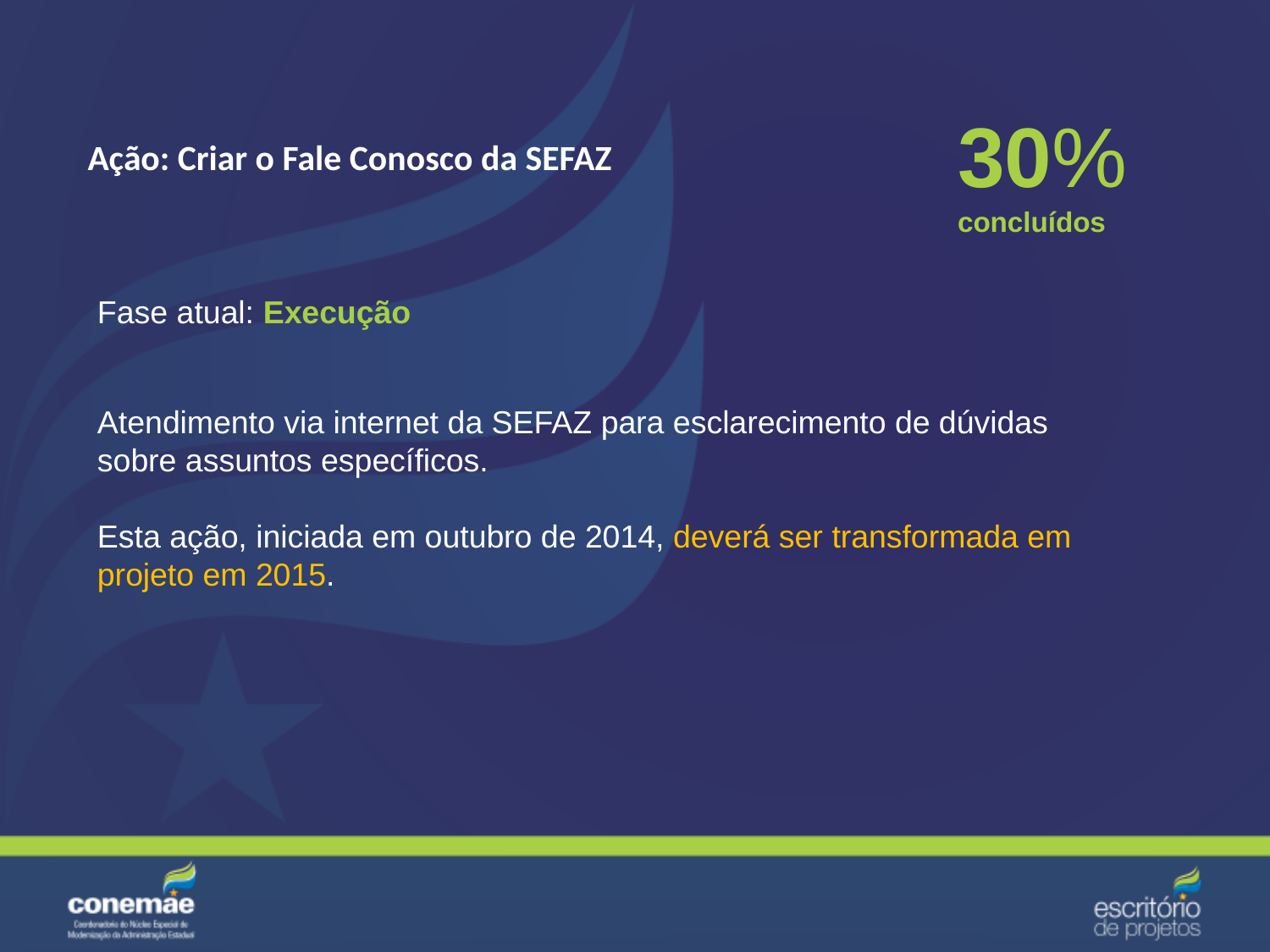

# Ação: Criar o Fale Conosco da SEFAZ
30%
concluídos
Fase atual: Execução
Atendimento via internet da SEFAZ para esclarecimento de dúvidas sobre assuntos específicos.

Esta ação, iniciada em outubro de 2014, deverá ser transformada em projeto em 2015.